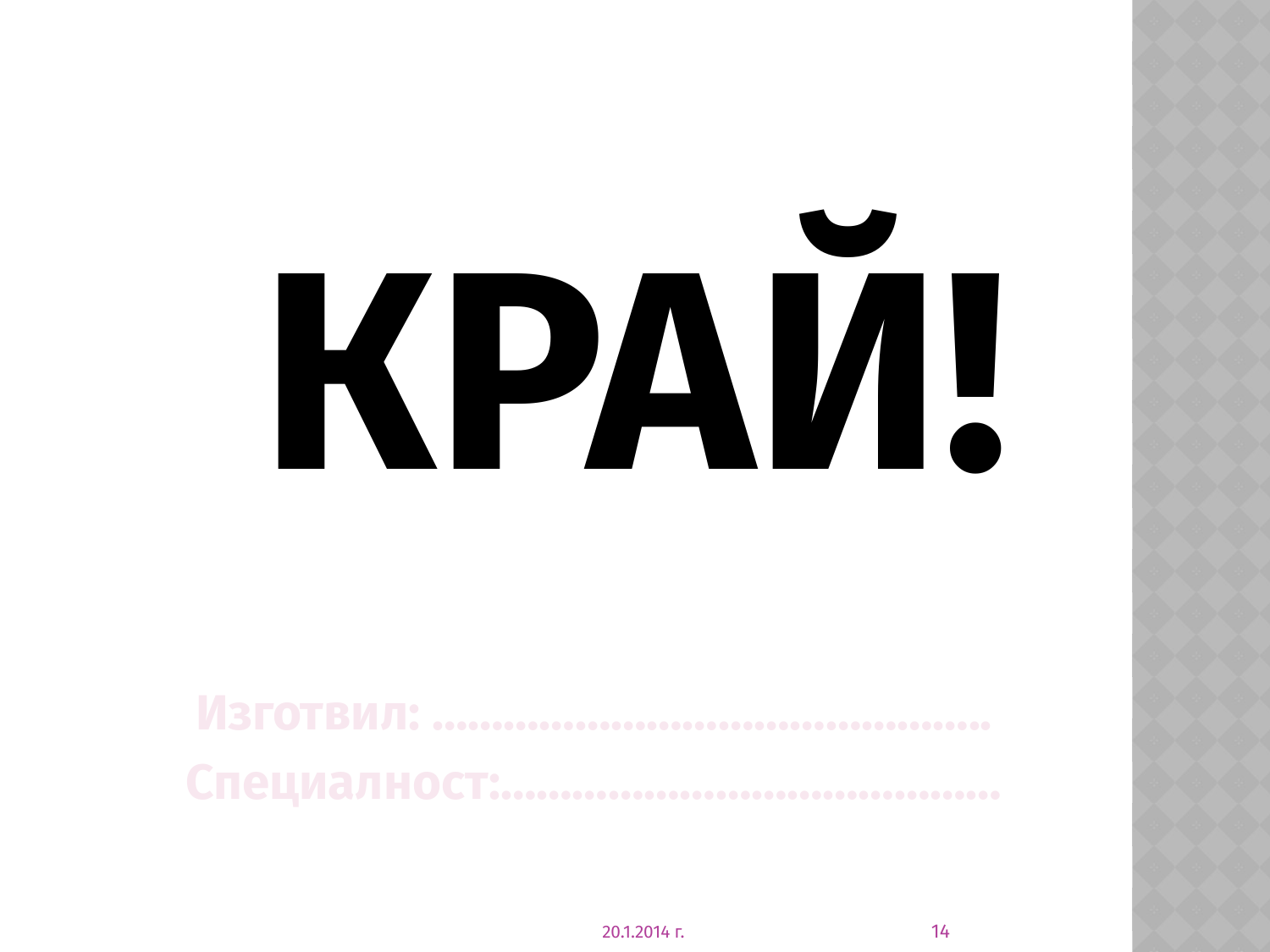

# КРАЙ!
Изготвил: ………………………………………..
Специалност:……………………………………
14
20.1.2014 г.